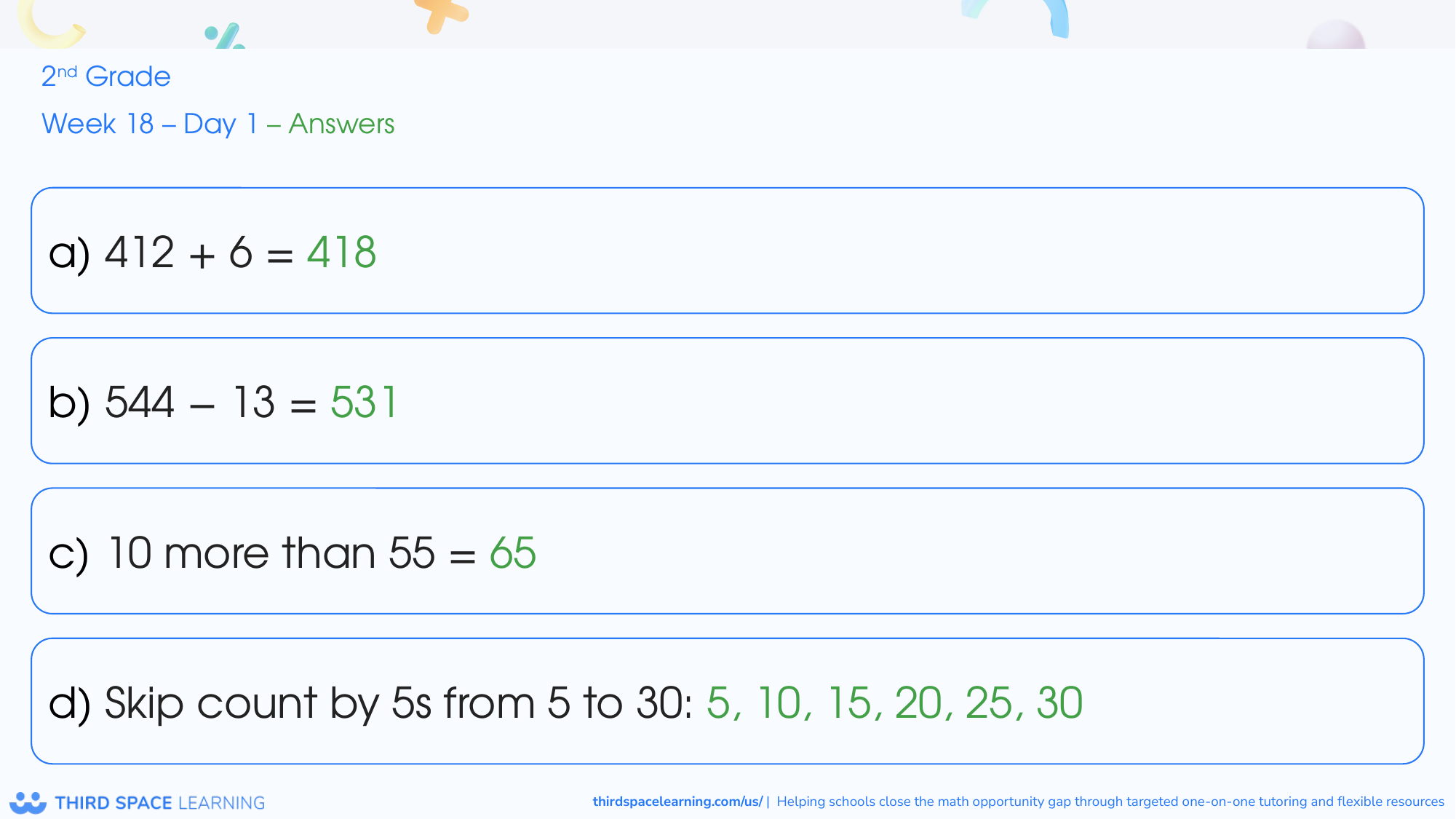

2nd Grade
Week 18 – Day 1 – Answers
412 + 6 = 418
544 − 13 = 531
10 more than 55 = 65
Skip count by 5s from 5 to 30: 5, 10, 15, 20, 25, 30